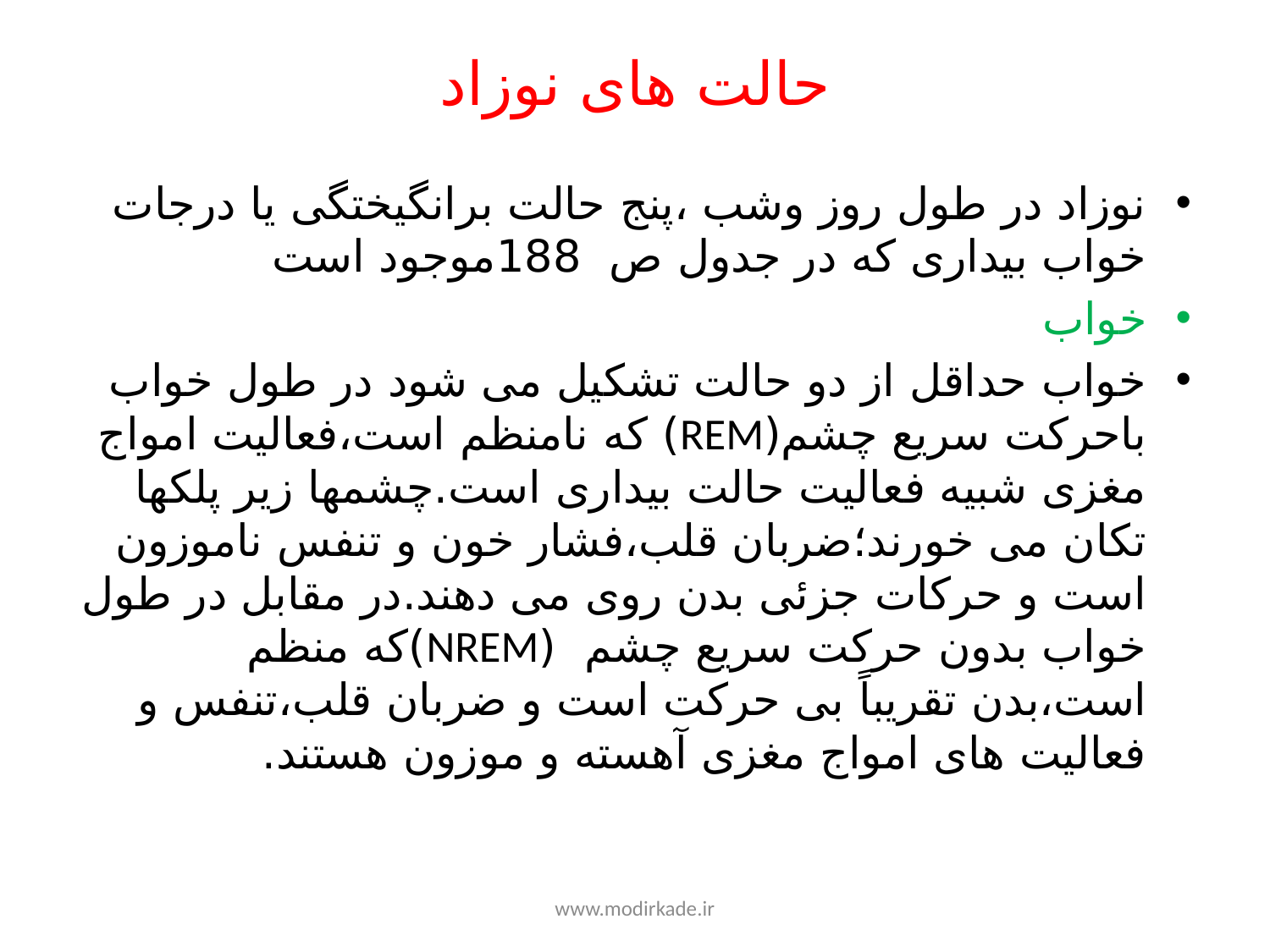

# حالت های نوزاد
نوزاد در طول روز وشب ،پنج حالت برانگیختگی یا درجات خواب بیداری که در جدول ص  188موجود است
خواب
خواب حداقل از دو حالت تشکیل می شود در طول خواب باحرکت سریع چشم(REM) که نامنظم است،فعالیت امواج مغزی شبیه فعالیت حالت بیداری است.چشمها زیر پلکها تکان می خورند؛ضربان قلب،فشار خون و تنفس ناموزون است و حرکات جزئی بدن روی می دهند.در مقابل در طول خواب بدون حرکت سریع چشم  (NREM)که منظم است،بدن تقریباً بی حرکت است و ضربان قلب،تنفس و فعالیت های امواج مغزی آهسته و موزون هستند.
www.modirkade.ir